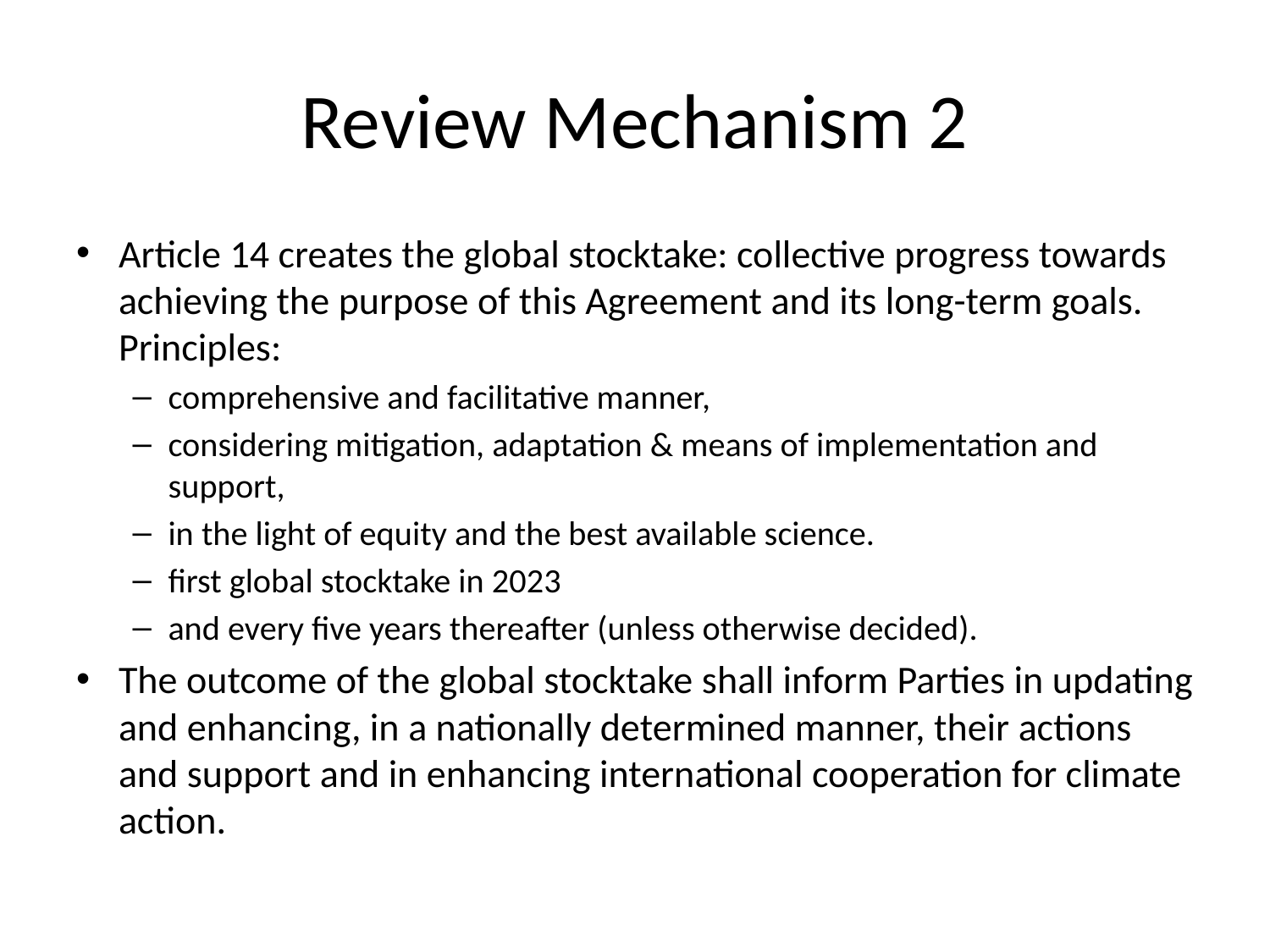

# Review Mechanism 2
Article 14 creates the global stocktake: collective progress towards achieving the purpose of this Agreement and its long-term goals. Principles:
comprehensive and facilitative manner,
considering mitigation, adaptation & means of implementation and support,
in the light of equity and the best available science.
first global stocktake in 2023
and every five years thereafter (unless otherwise decided).
The outcome of the global stocktake shall inform Parties in updating and enhancing, in a nationally determined manner, their actions and support and in enhancing international cooperation for climate action.